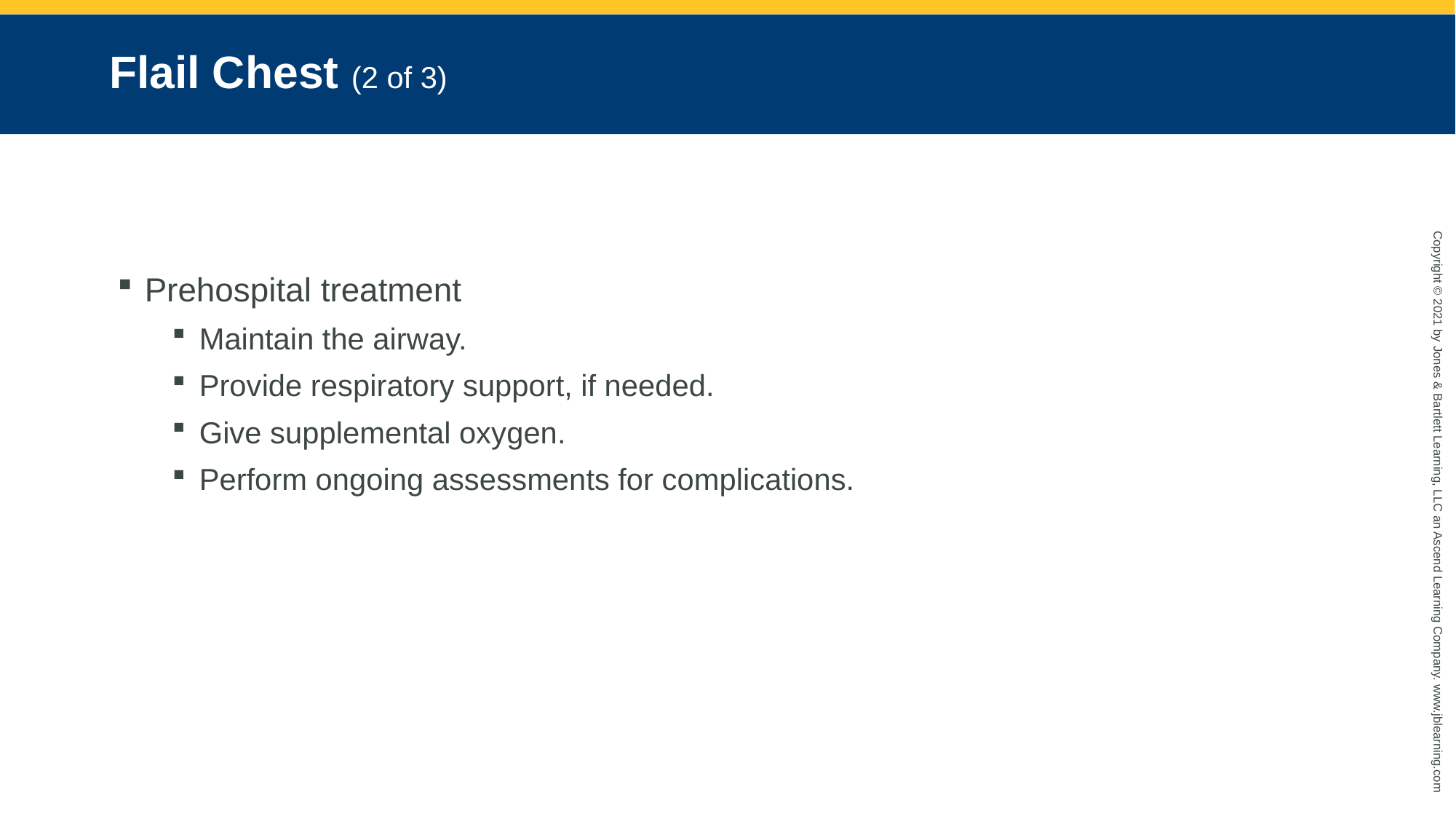

# Flail Chest (2 of 3)
Prehospital treatment
Maintain the airway.
Provide respiratory support, if needed.
Give supplemental oxygen.
Perform ongoing assessments for complications.